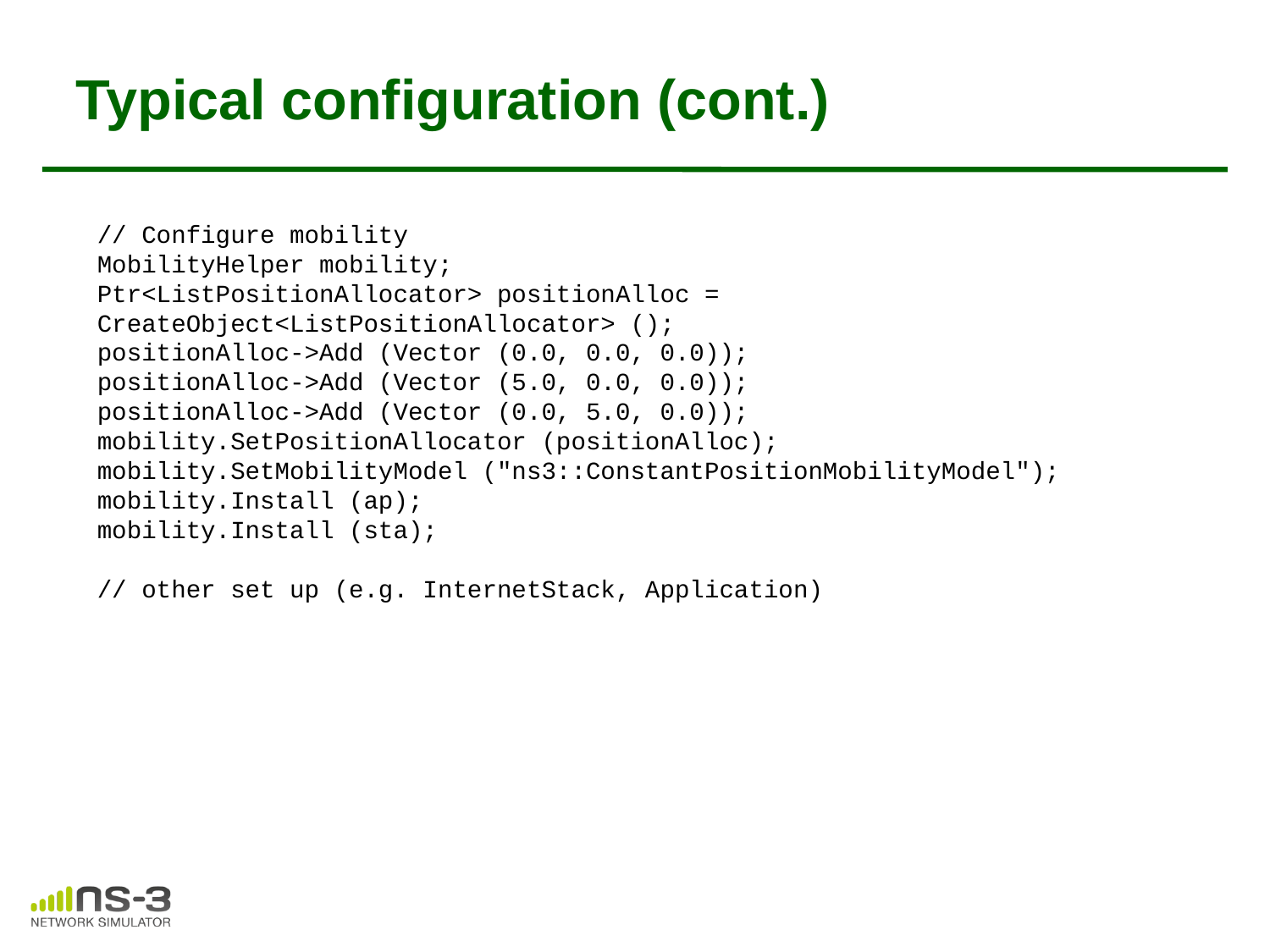

# Typical configuration (cont.)
// Configure mobility
MobilityHelper mobility;
Ptr<ListPositionAllocator> positionAlloc = CreateObject<ListPositionAllocator> ();
positionAlloc->Add (Vector (0.0, 0.0, 0.0));
positionAlloc->Add (Vector (5.0, 0.0, 0.0));
positionAlloc->Add (Vector (0.0, 5.0, 0.0));
mobility.SetPositionAllocator (positionAlloc);
mobility.SetMobilityModel ("ns3::ConstantPositionMobilityModel");
mobility.Install (ap);
mobility.Install (sta);

// other set up (e.g. InternetStack, Application)